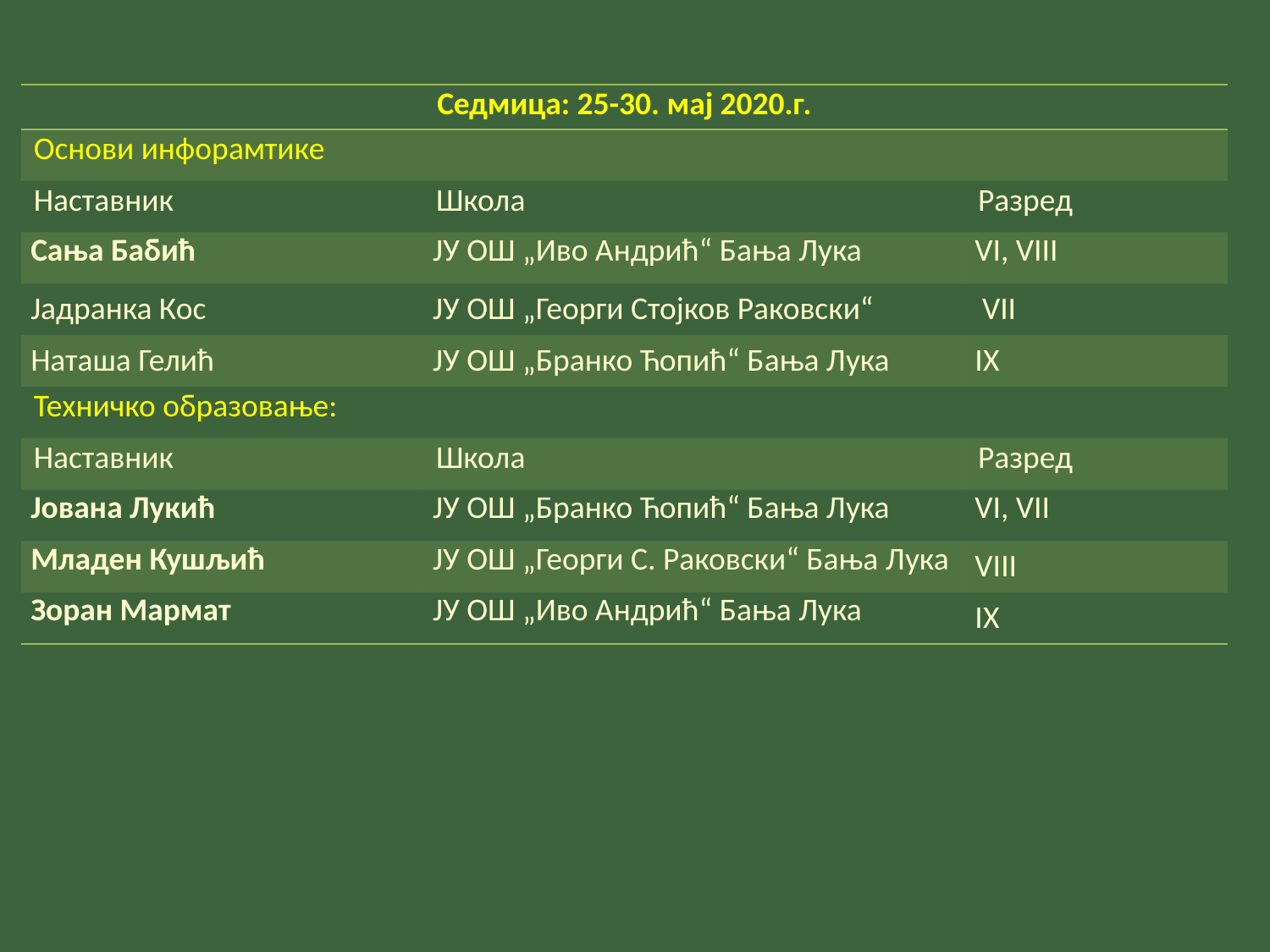

| Седмица: 25-30. мај 2020.г. |  |  |
| --- | --- | --- |
| Основи инфорамтике |  |  |
| Наставник | Школа | Разред |
| Сања Бабић | ЈУ ОШ „Иво Андрић“ Бања Лука | VI, VIII |
| Јадранка Кос | ЈУ ОШ „Георги Стојков Раковски“ | VII |
| Наташа Гелић | ЈУ ОШ „Бранко Ћопић“ Бања Лука | IX |
| Техничко образовање: |  |  |
| Наставник | Школа | Разред |
| Јована Лукић | ЈУ ОШ „Бранко Ћопић“ Бања Лука | VI, VII |
| Младен Кушљић | ЈУ ОШ „Георги С. Раковски“ Бања Лука | VIII |
| Зоран Мармат | ЈУ ОШ „Иво Андрић“ Бања Лука | IX |